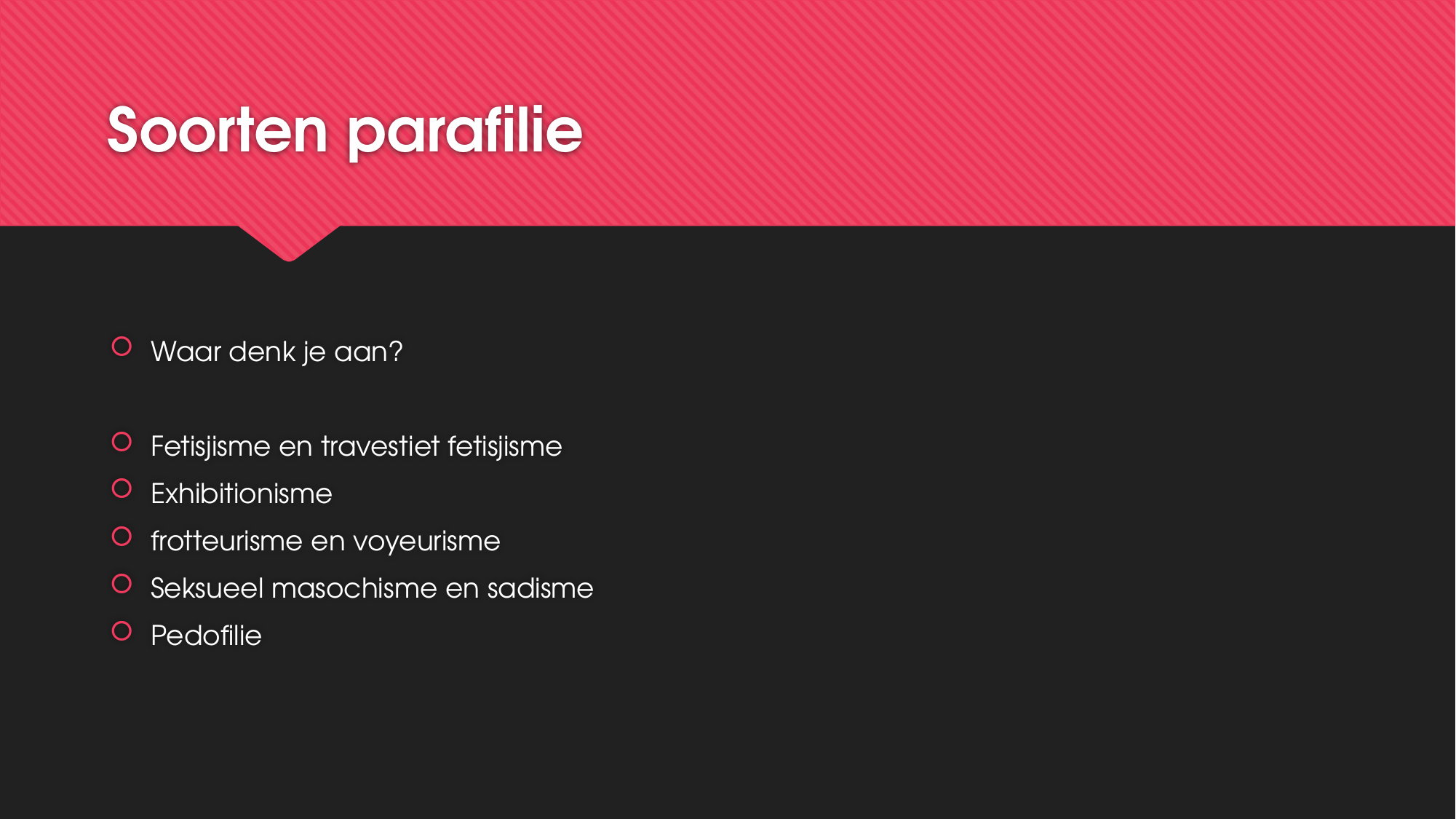

# Soorten parafilie
Waar denk je aan?

Fetisjisme en travestiet fetisjisme
Exhibitionisme
frotteurisme en voyeurisme
Seksueel masochisme en sadisme
Pedofilie